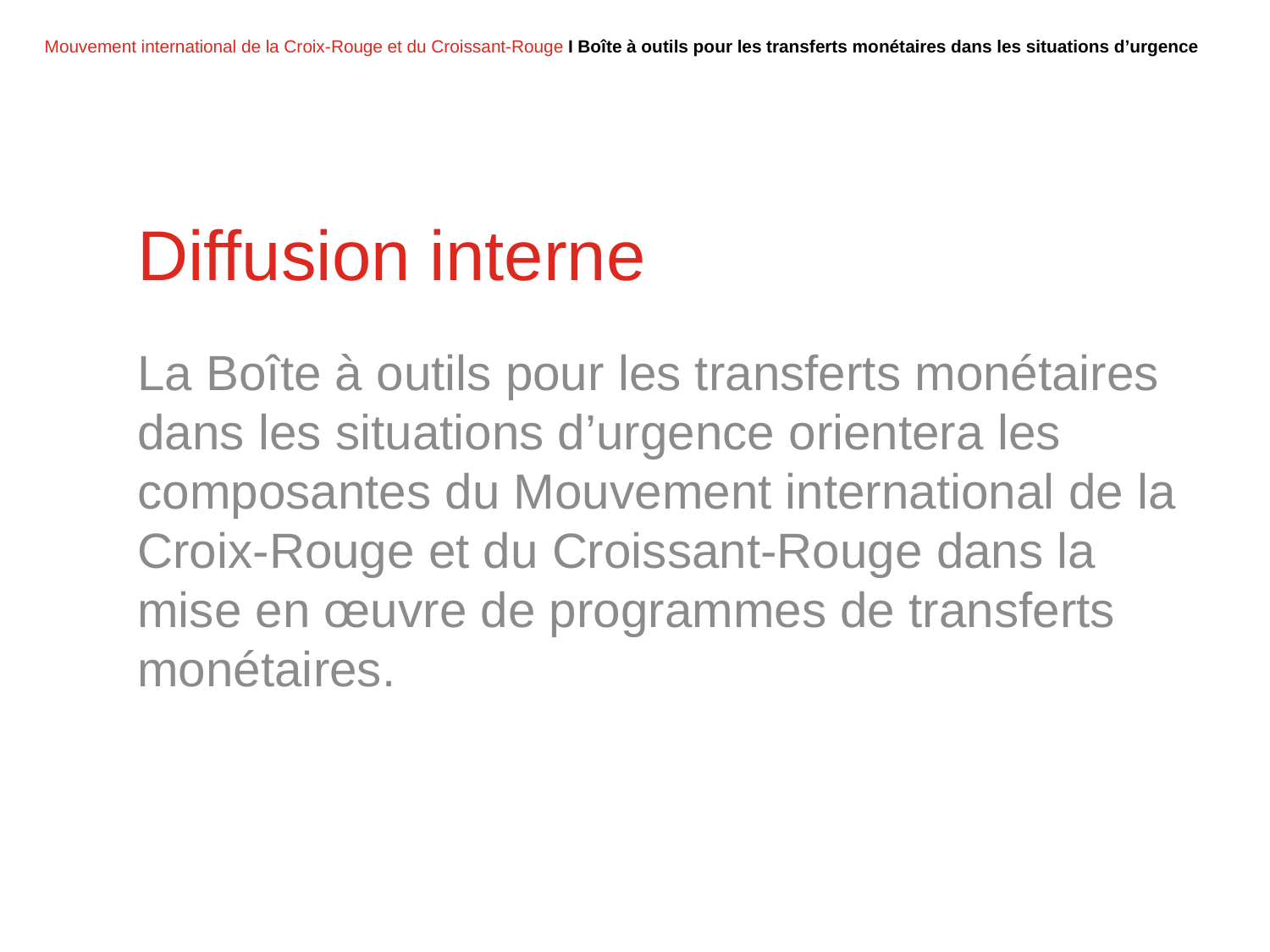

# Diffusion interne
La Boîte à outils pour les transferts monétaires dans les situations d’urgence orientera les composantes du Mouvement international de la Croix-Rouge et du Croissant-Rouge dans la mise en œuvre de programmes de transferts monétaires.